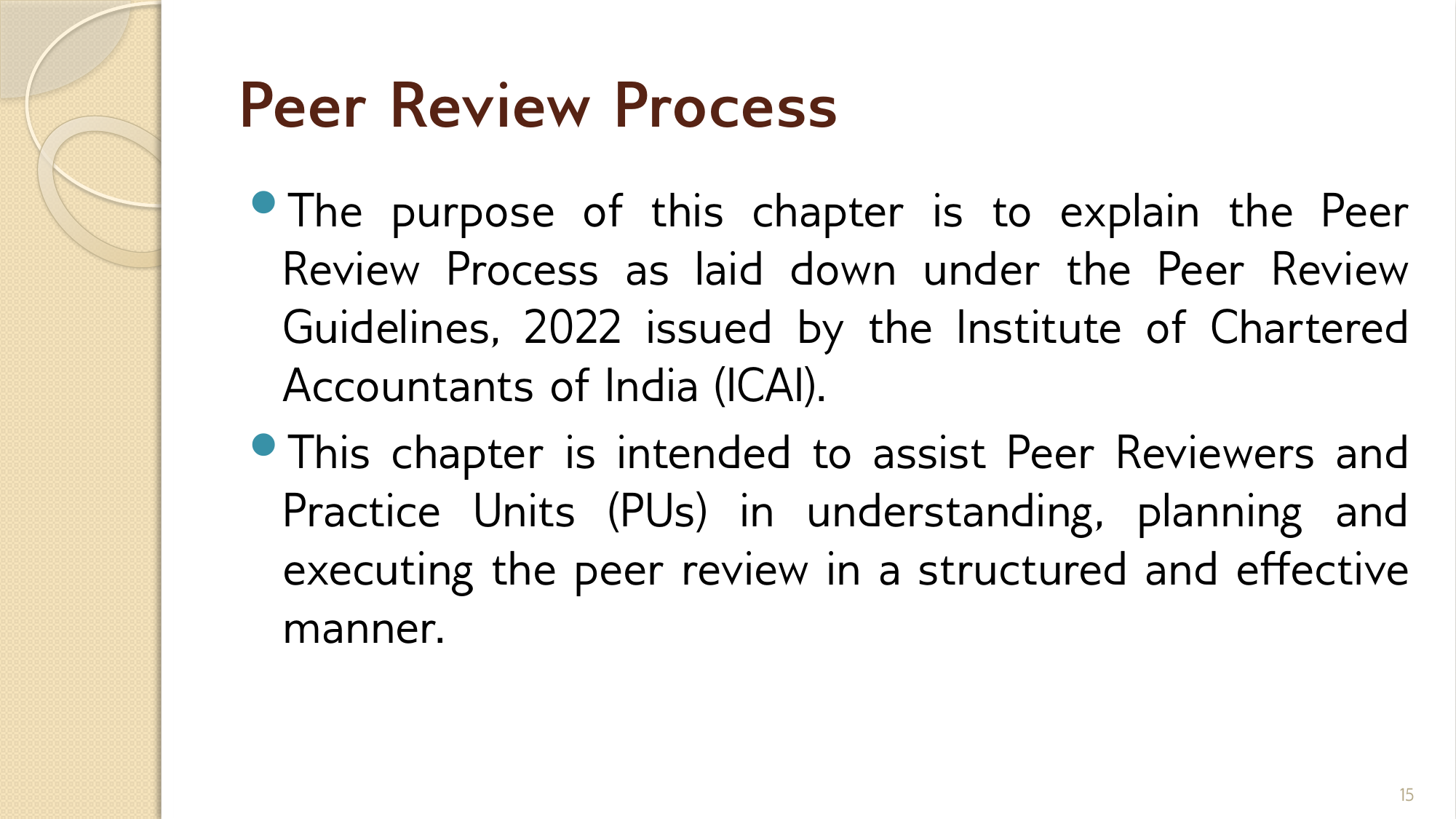

# Peer Review Process
The purpose of this chapter is to explain the Peer Review Process as laid down under the Peer Review Guidelines, 2022 issued by the Institute of Chartered Accountants of India (ICAI).
This chapter is intended to assist Peer Reviewers and Practice Units (PUs) in understanding, planning and executing the peer review in a structured and effective manner.
15